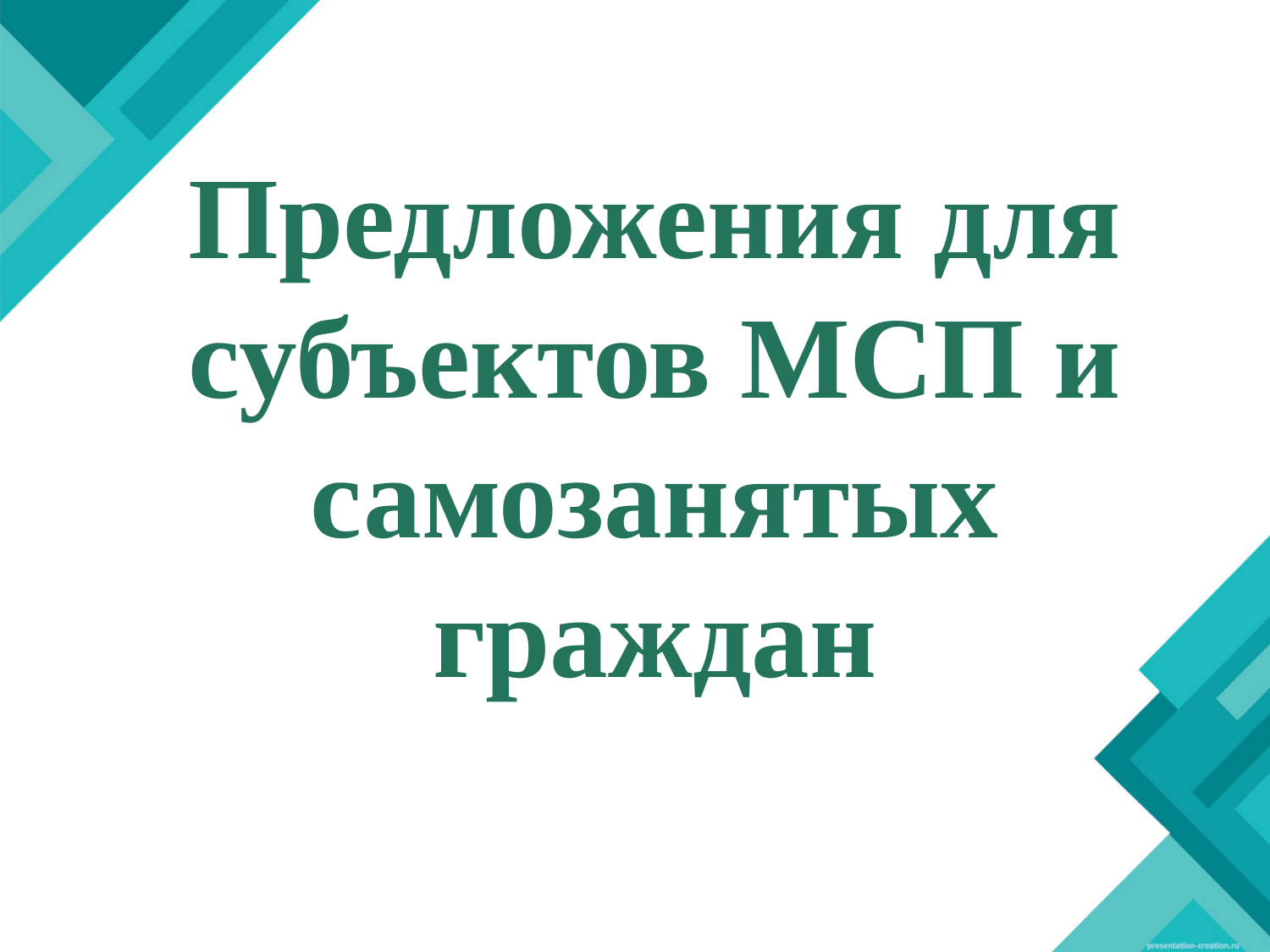

# Предложения для субъектов МСП и самозанятых граждан